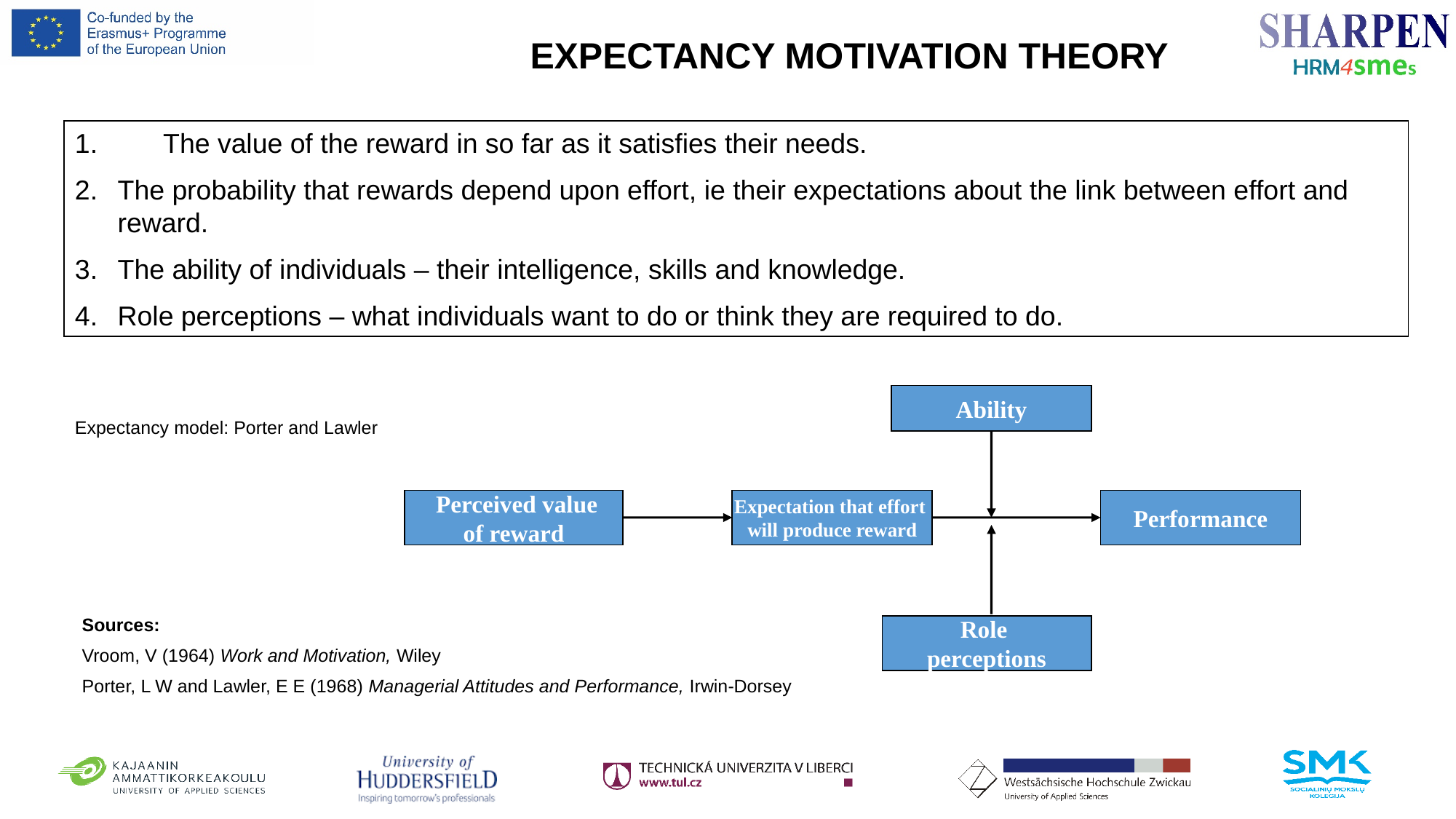

EXPECTANCY MOTIVATION THEORY
	The value of the reward in so far as it satisfies their needs.
The probability that rewards depend upon effort, ie their expectations about the link between effort and reward.
The ability of individuals – their intelligence, skills and knowledge.
Role perceptions – what individuals want to do or think they are required to do.
Ability
Expectancy model: Porter and Lawler

 Perceived value
of reward
Expectation that effort
will produce reward
Performance

Sources:
Vroom, V (1964) Work and Motivation, Wiley
Porter, L W and Lawler, E E (1968) Managerial Attitudes and Performance, Irwin-Dorsey
Role
perceptions